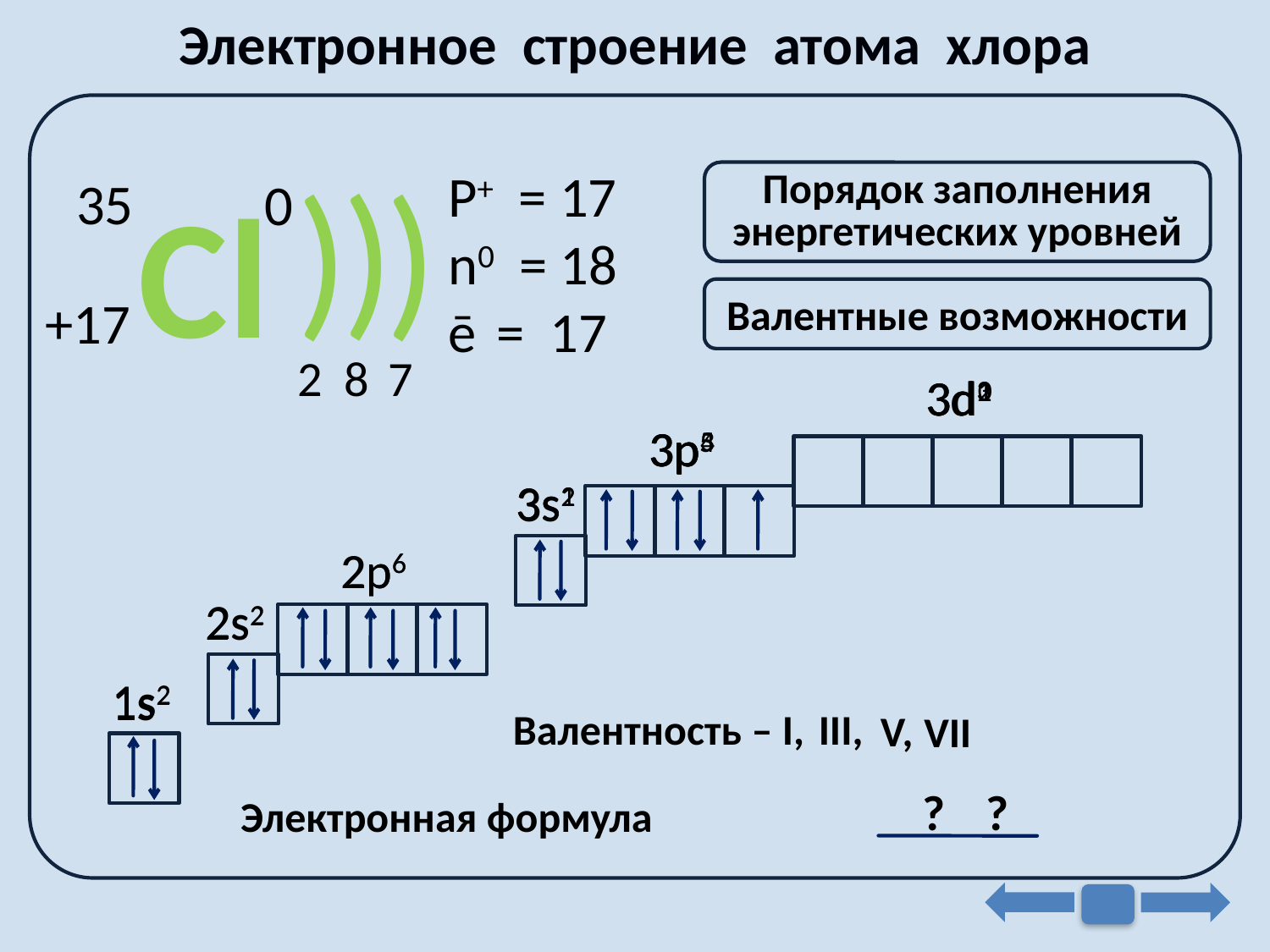

Электронное  строение  атома  хлора

)
)
)
2
8
7
P+  = 17
n0  = 18
ē  =  17
35
Сl
0
+17
Порядок заполнения энергетическиx уровней
Валентные возможности
3d0
3d3
3d2
3d1
3p3
3p5
3p5
3p4

3s1
3s2
3s2

2р6
2p6

2s2
2s2

1s2
1s2
III,
Валeнтность – I,
V,
VII

?
?
Электронная формула